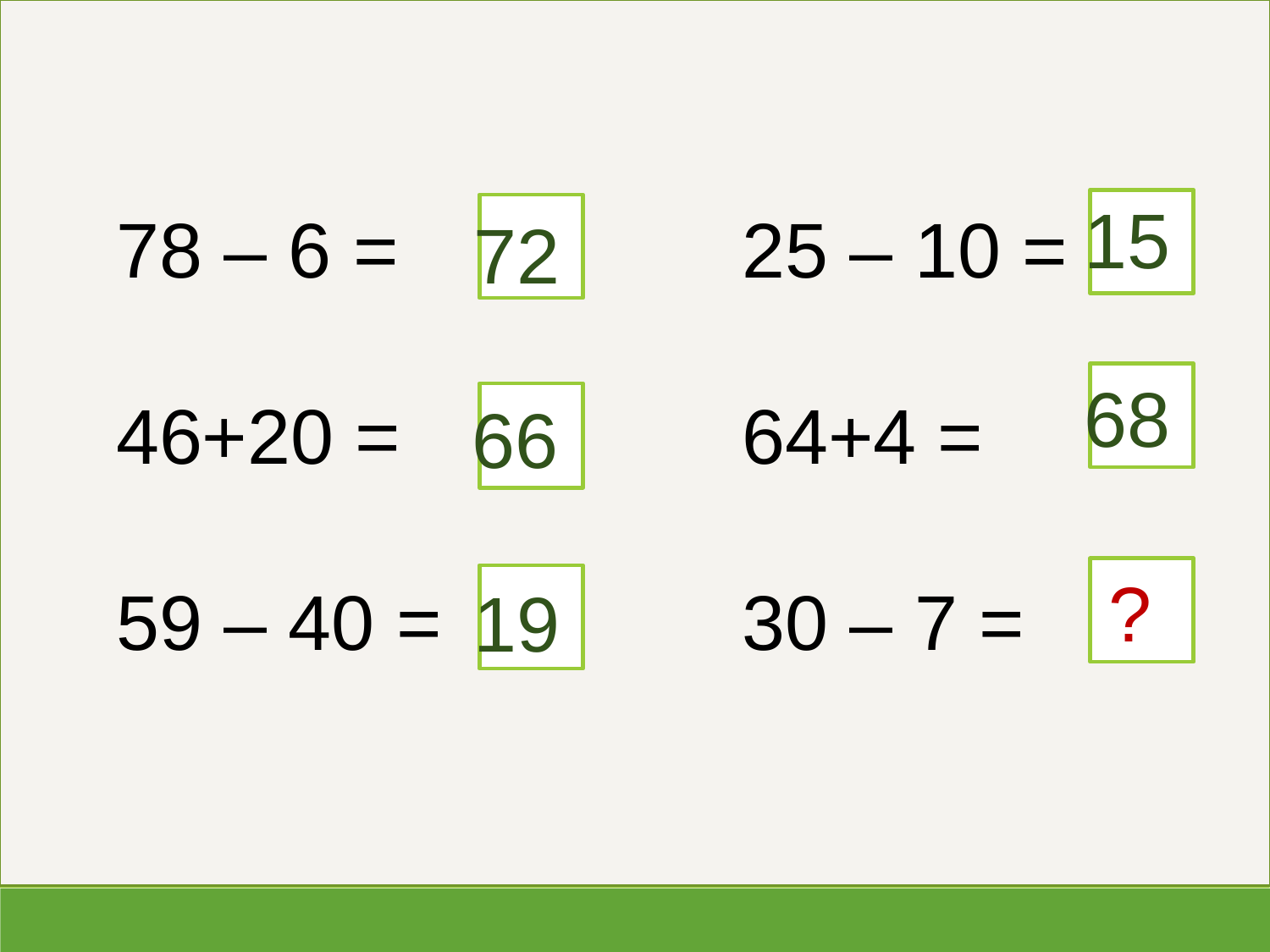

15
72

78 – 6 =

46+20 =

59 – 40 =
25 – 10 =

64+4 =

30 – 7 =
68
66

?
19